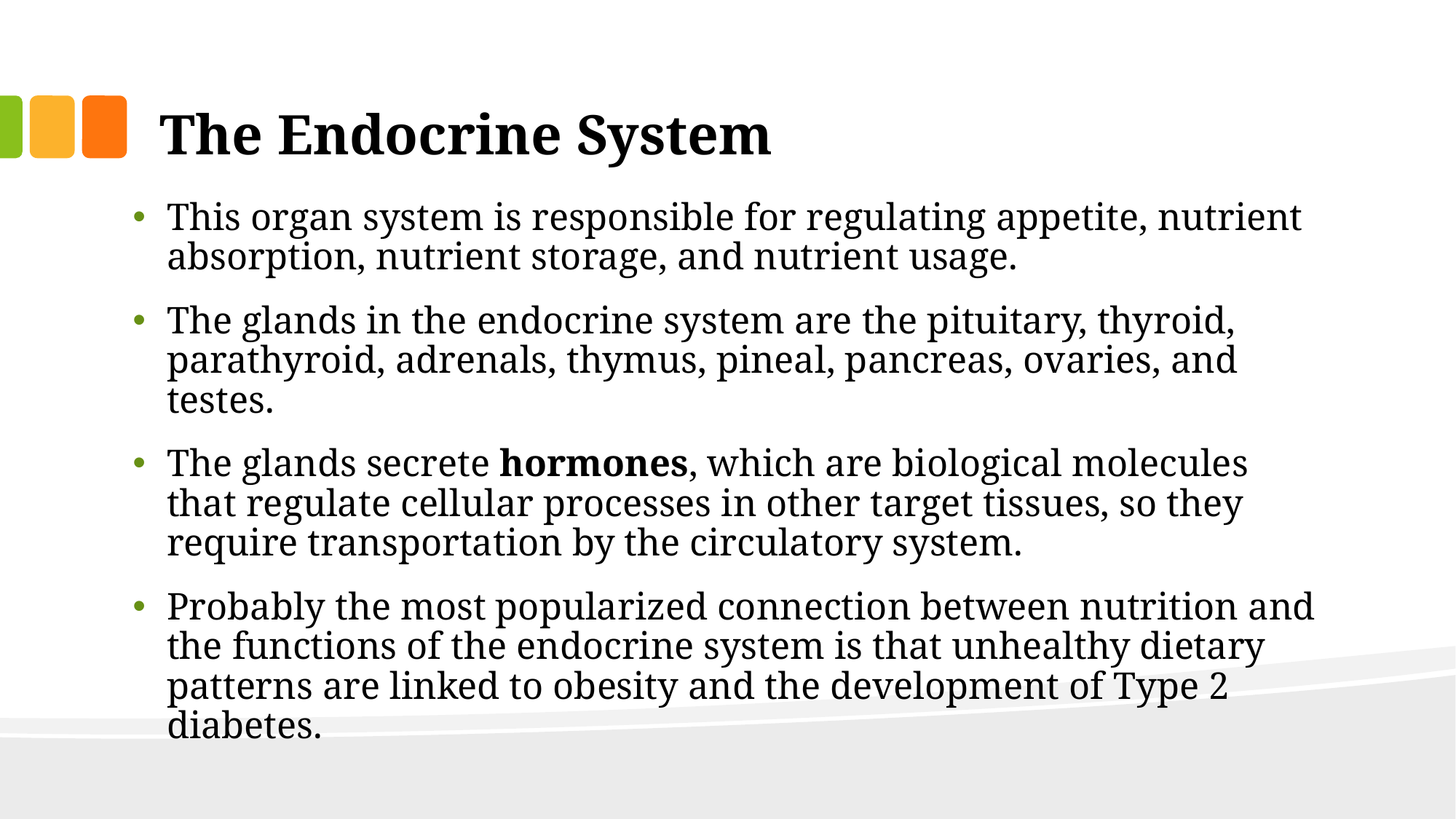

# The Endocrine System
This organ system is responsible for regulating appetite, nutrient absorption, nutrient storage, and nutrient usage.
The glands in the endocrine system are the pituitary, thyroid, parathyroid, adrenals, thymus, pineal, pancreas, ovaries, and testes.
The glands secrete hormones, which are biological molecules that regulate cellular processes in other target tissues, so they require transportation by the circulatory system.
Probably the most popularized connection between nutrition and the functions of the endocrine system is that unhealthy dietary patterns are linked to obesity and the development of Type 2 diabetes.